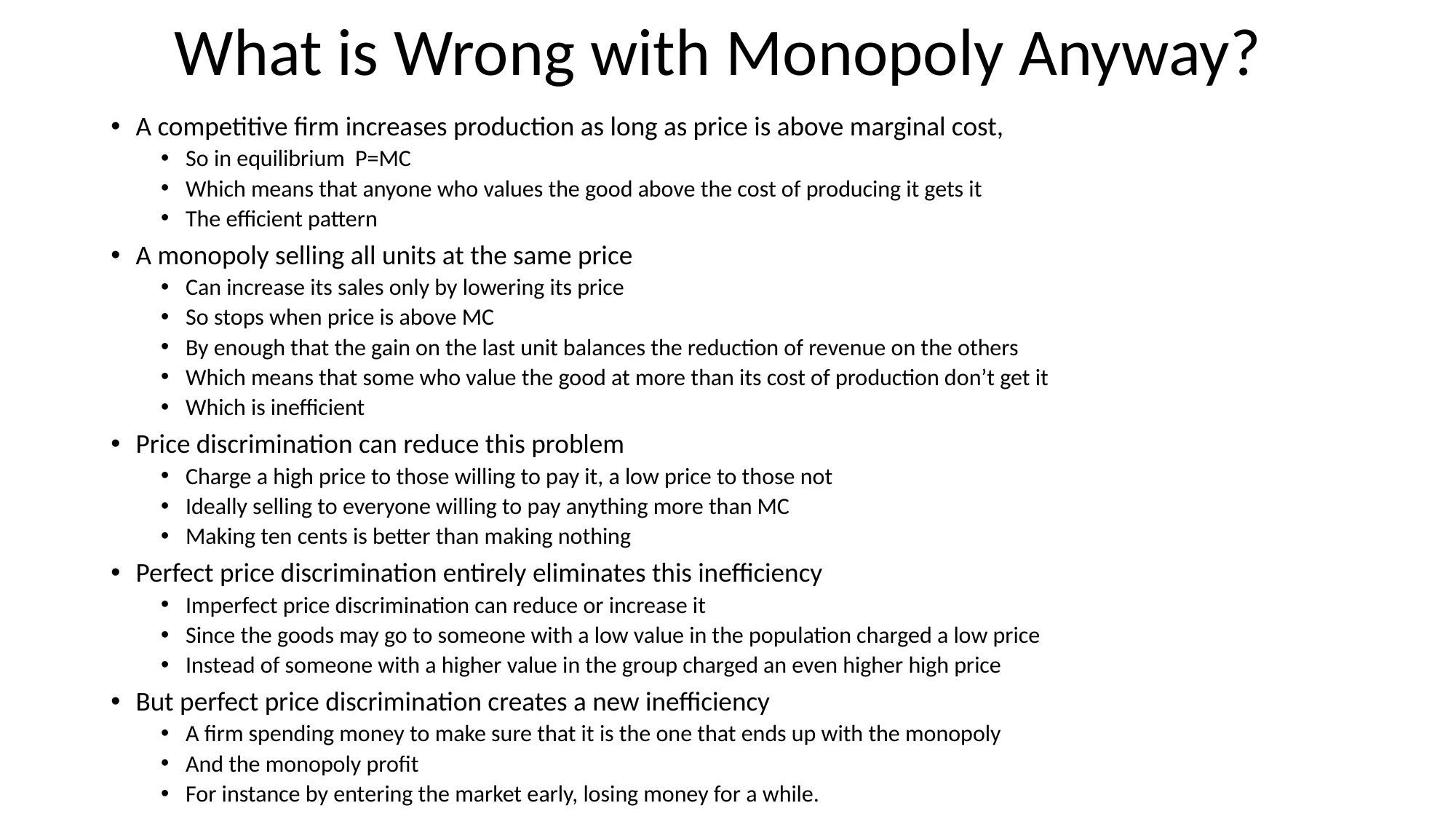

# What is Wrong with Monopoly Anyway?
A competitive firm increases production as long as price is above marginal cost,
So in equilibrium  P=MC
Which means that anyone who values the good above the cost of producing it gets it
The efficient pattern
A monopoly selling all units at the same price
Can increase its sales only by lowering its price
So stops when price is above MC
By enough that the gain on the last unit balances the reduction of revenue on the others
Which means that some who value the good at more than its cost of production don’t get it
Which is inefficient
Price discrimination can reduce this problem
Charge a high price to those willing to pay it, a low price to those not
Ideally selling to everyone willing to pay anything more than MC
Making ten cents is better than making nothing
Perfect price discrimination entirely eliminates this inefficiency
Imperfect price discrimination can reduce or increase it
Since the goods may go to someone with a low value in the population charged a low price
Instead of someone with a higher value in the group charged an even higher high price
But perfect price discrimination creates a new inefficiency
A firm spending money to make sure that it is the one that ends up with the monopoly
And the monopoly profit
For instance by entering the market early, losing money for a while.